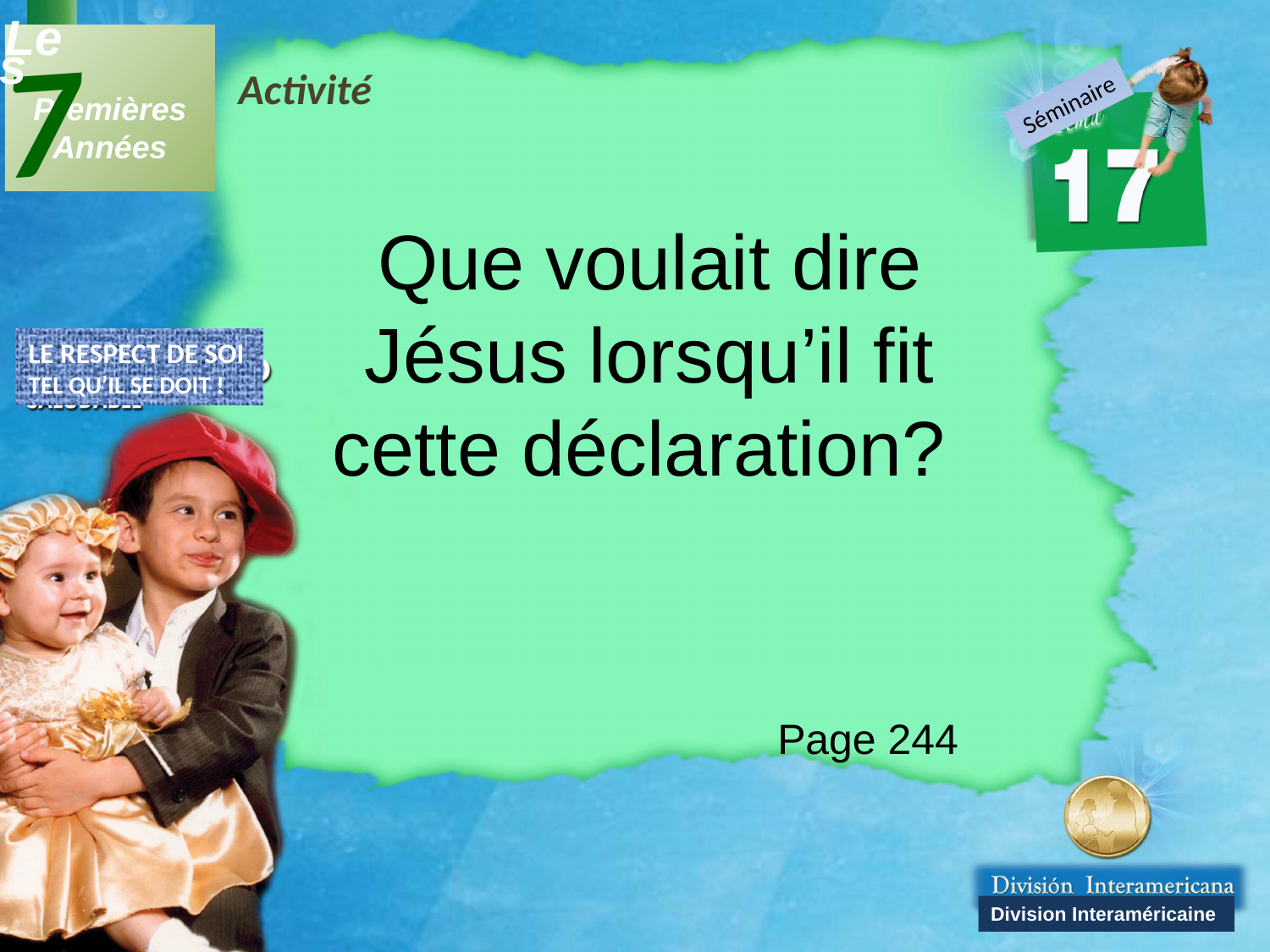

7
Les
         Premières
Années
Activité
Que voulait dire Jésus lorsqu’il fit cette déclaration?
Page 244
Séminaire
LE RESPECT DE SOI
TEL QU’IL SE DOIT !
Division Interaméricaine